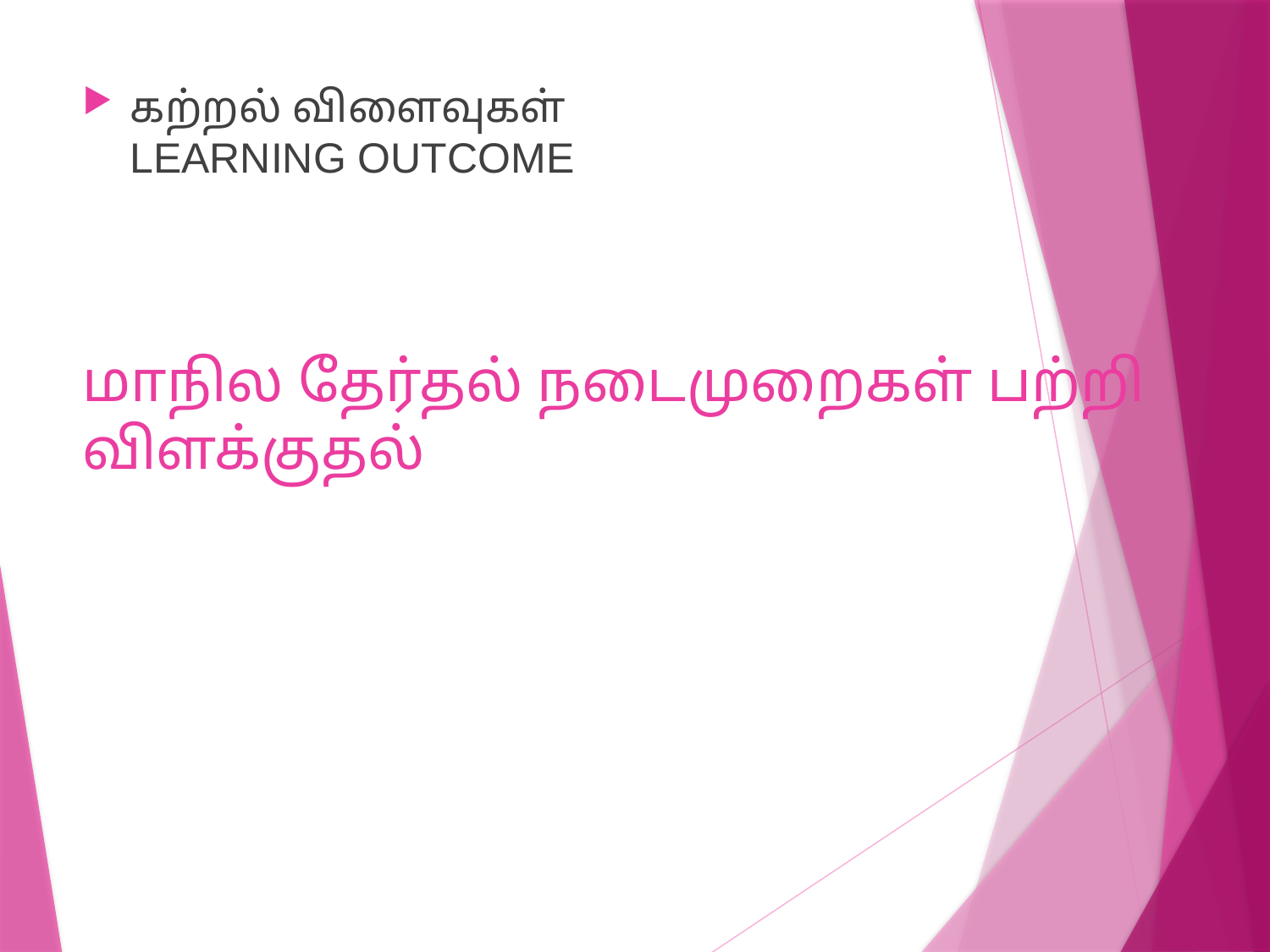

கற்றல் விளைவுகள்
LEARNING OUTCOME
# மாநில தேர்தல் நடைமுறைகள் பற்றி விளக்குதல்